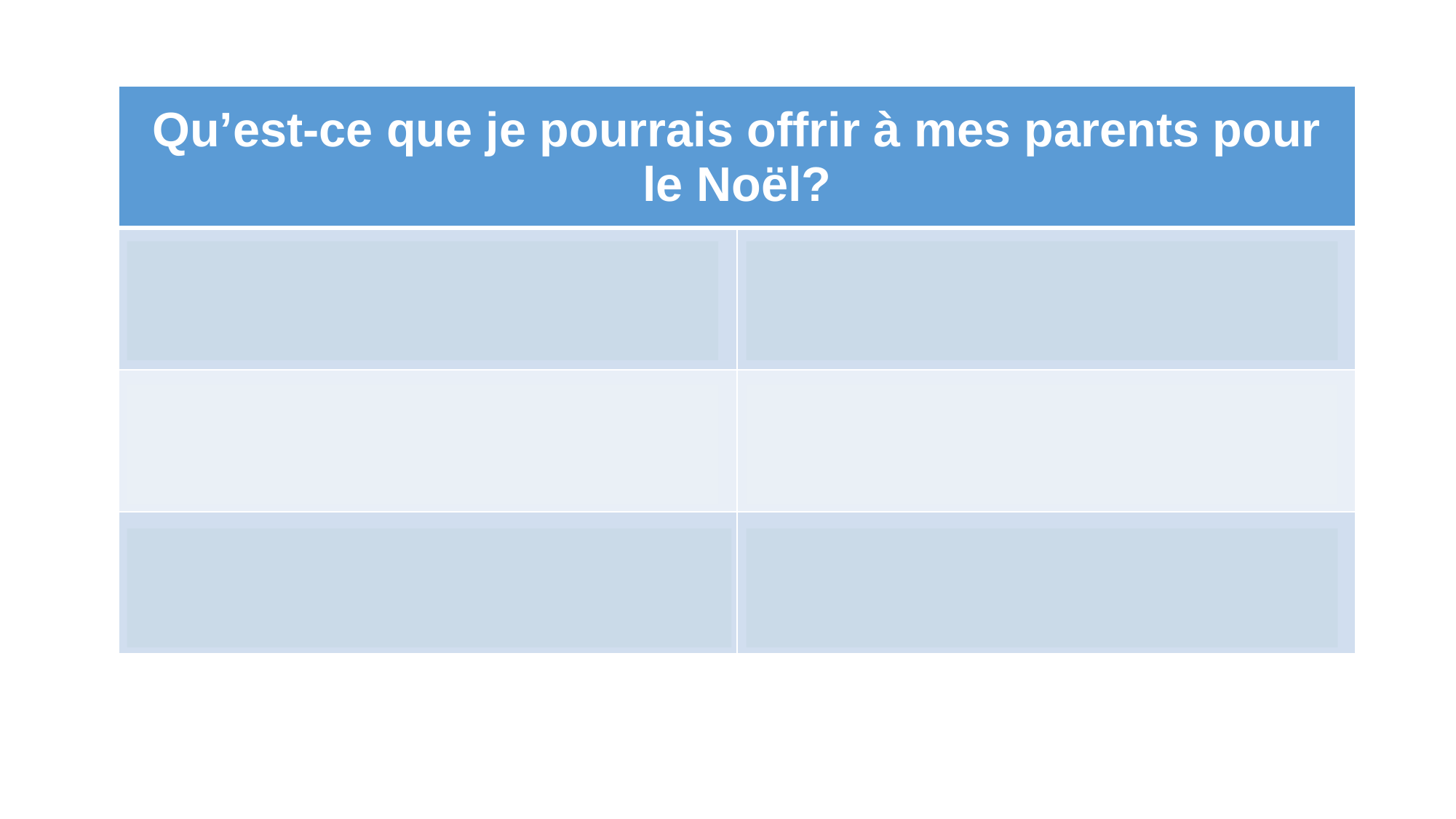

| Qu’est-ce que je pourrais offrir à mes parents pour le Noël? |  |
| --- | --- |
| 1. Tu pourrais leur offrir des vêtements. (6pts) | 4. Tu pourrais leur offrir une carte de vœux. (3pts) |
| 2. Tu pourrais leur offrir des billets de concert/de théâtre. (5pts) | 5. Tu pourrais leur offrir une bûche de Noël. (2pts) |
| 3. Tu pourrais leur offrir un chèque-cadeau. (4pts) | 6. Tu pourrais leur offrir des boîtes de chocolats. (1pt) |